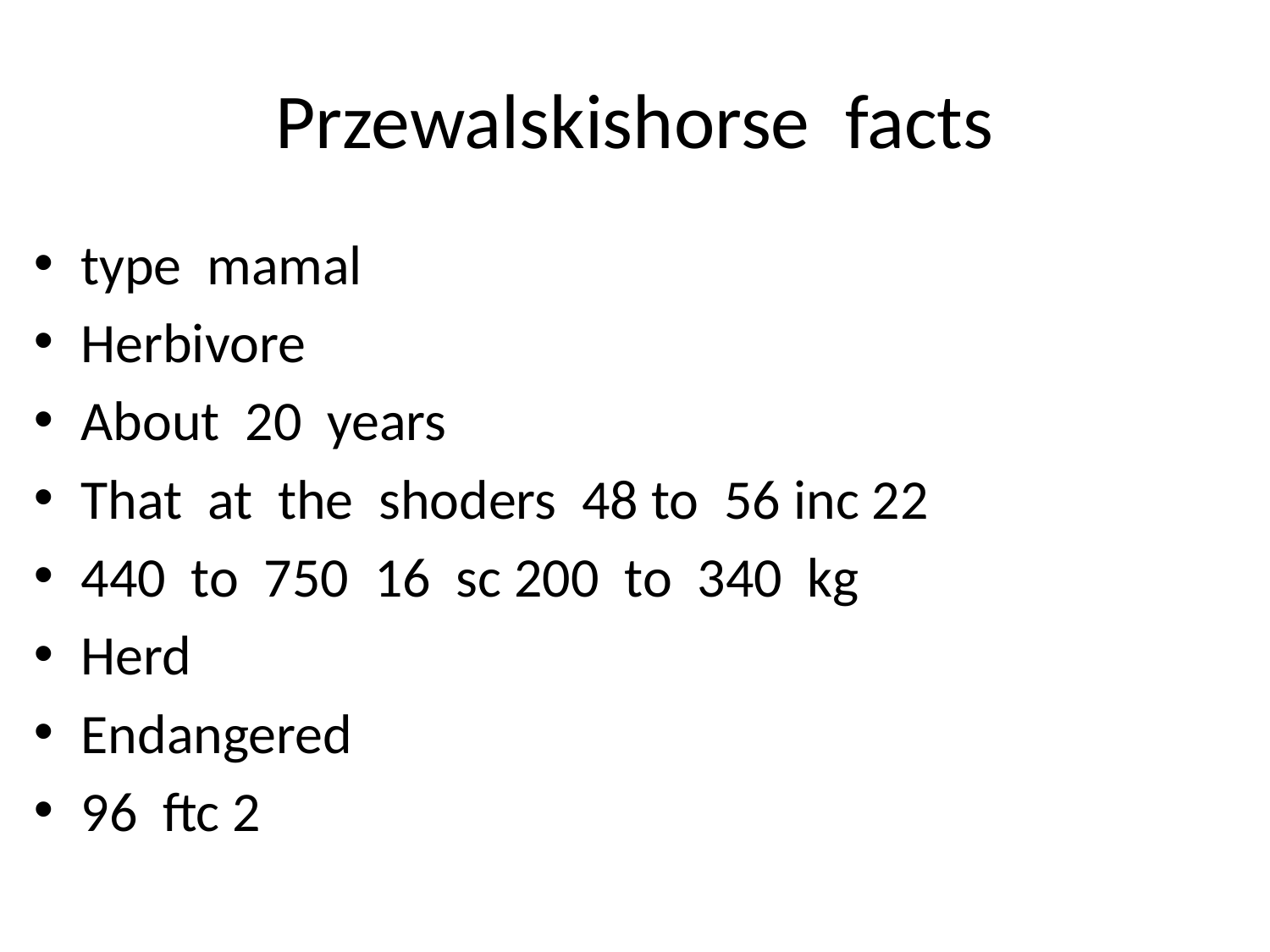

# Przewalskishorse  facts
type  mamal
Herbivore
About  20  years
That  at  the  shoders  48 to  56 inc 22
440  to  750  16  sc 200  to  340  kg
Herd
Endangered
96  ftc 2